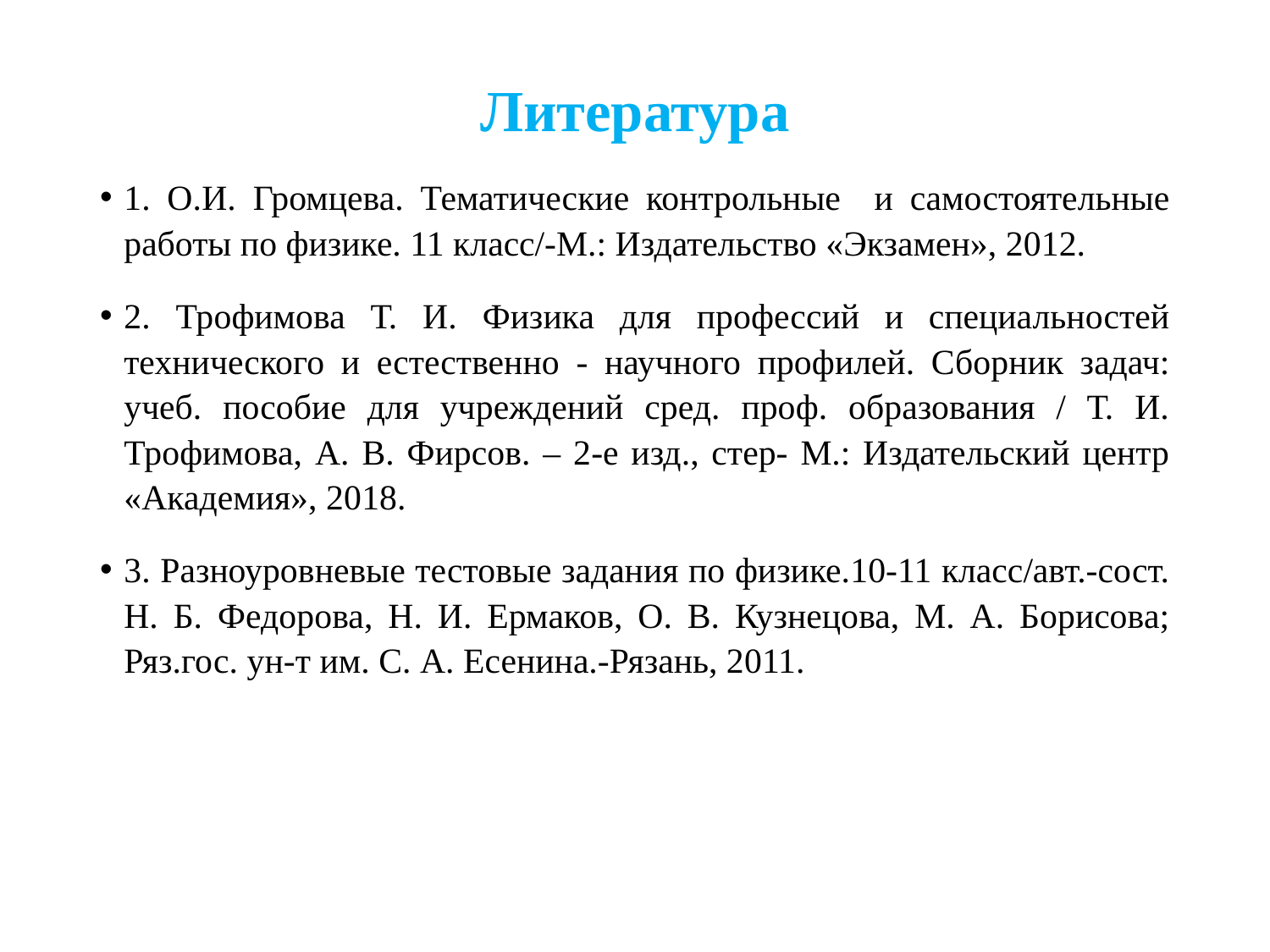

# Литература
1. О.И. Громцева. Тематические контрольные  и самостоятельные работы по физике. 11 класс/-М.: Издательство «Экзамен», 2012.
2. Трофимова Т. И. Физика для профессий и специальностей технического и естественно - научного профилей. Сборник задач: учеб. пособие для учреждений сред. проф. образования / Т. И. Трофимова, А. В. Фирсов. – 2-е изд., стер- М.: Издательский центр «Академия», 2018.
3. Разноуровневые тестовые задания по физике.10-11 класс/авт.-сост. Н. Б. Федорова, Н. И. Ермаков, О. В. Кузнецова, М. А. Борисова; Ряз.гос. ун-т им. С. А. Есенина.-Рязань, 2011.